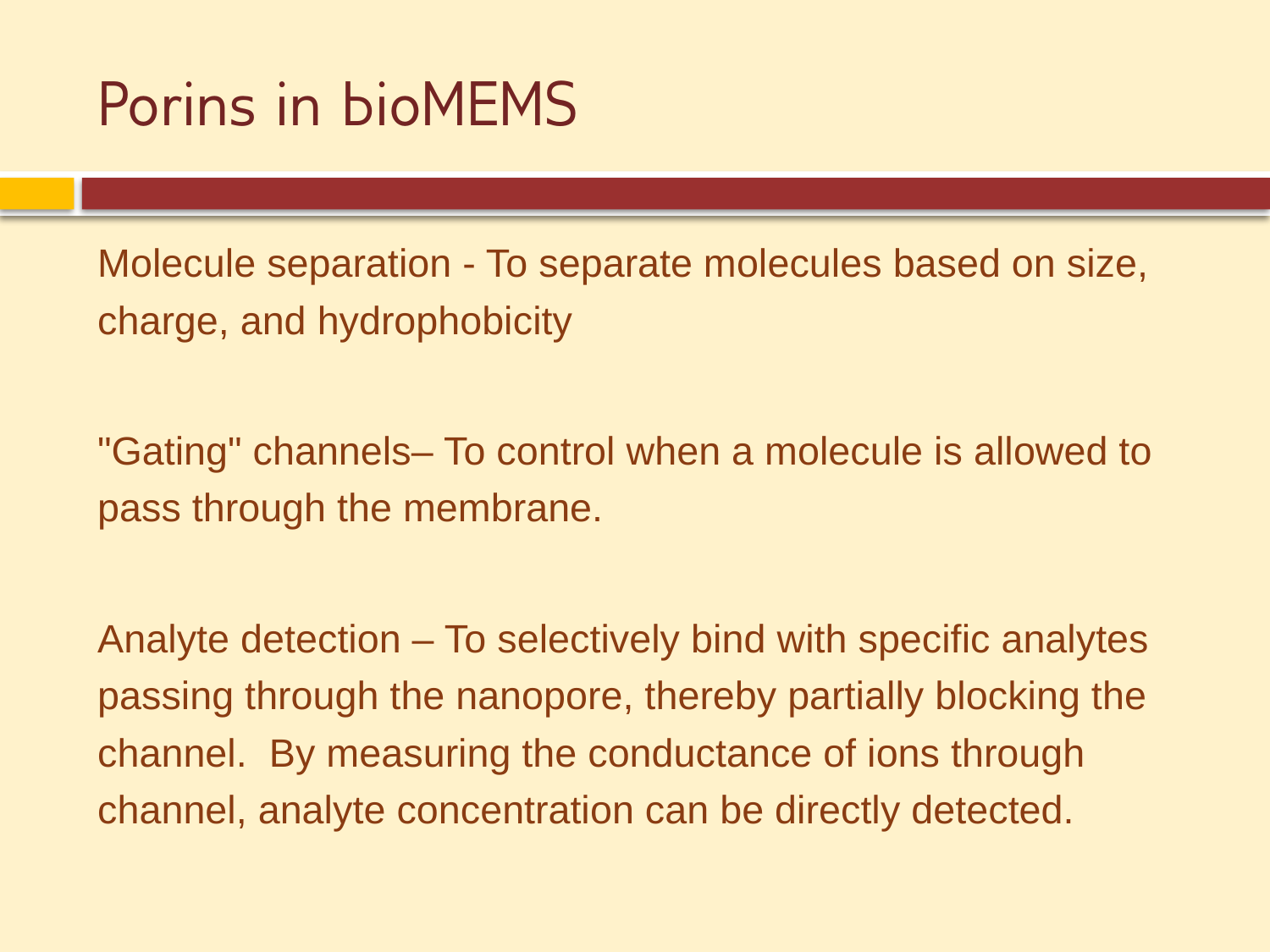

# Porins in bioMEMS
Molecule separation - To separate molecules based on size, charge, and hydrophobicity

"Gating" channels– To control when a molecule is allowed to pass through the membrane.

Analyte detection – To selectively bind with specific analytes passing through the nanopore, thereby partially blocking the channel.  By measuring the conductance of ions through channel, analyte concentration can be directly detected.